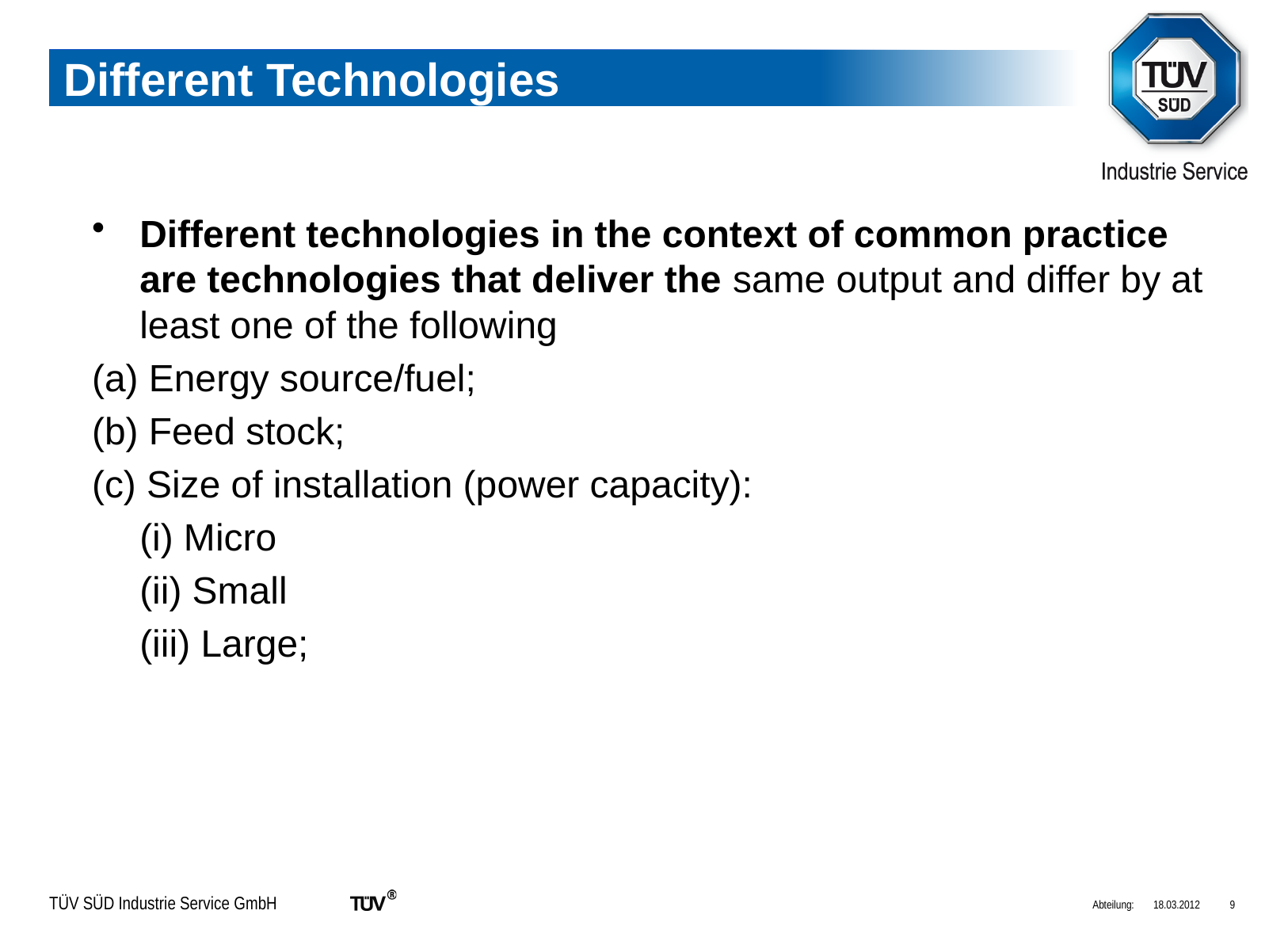

# Different Technologies
Different technologies in the context of common practice are technologies that deliver the same output and differ by at least one of the following
(a) Energy source/fuel;
(b) Feed stock;
(c) Size of installation (power capacity):
	(i) Micro
	(ii) Small
	(iii) Large;
Abteilung:
18.03.2012
9